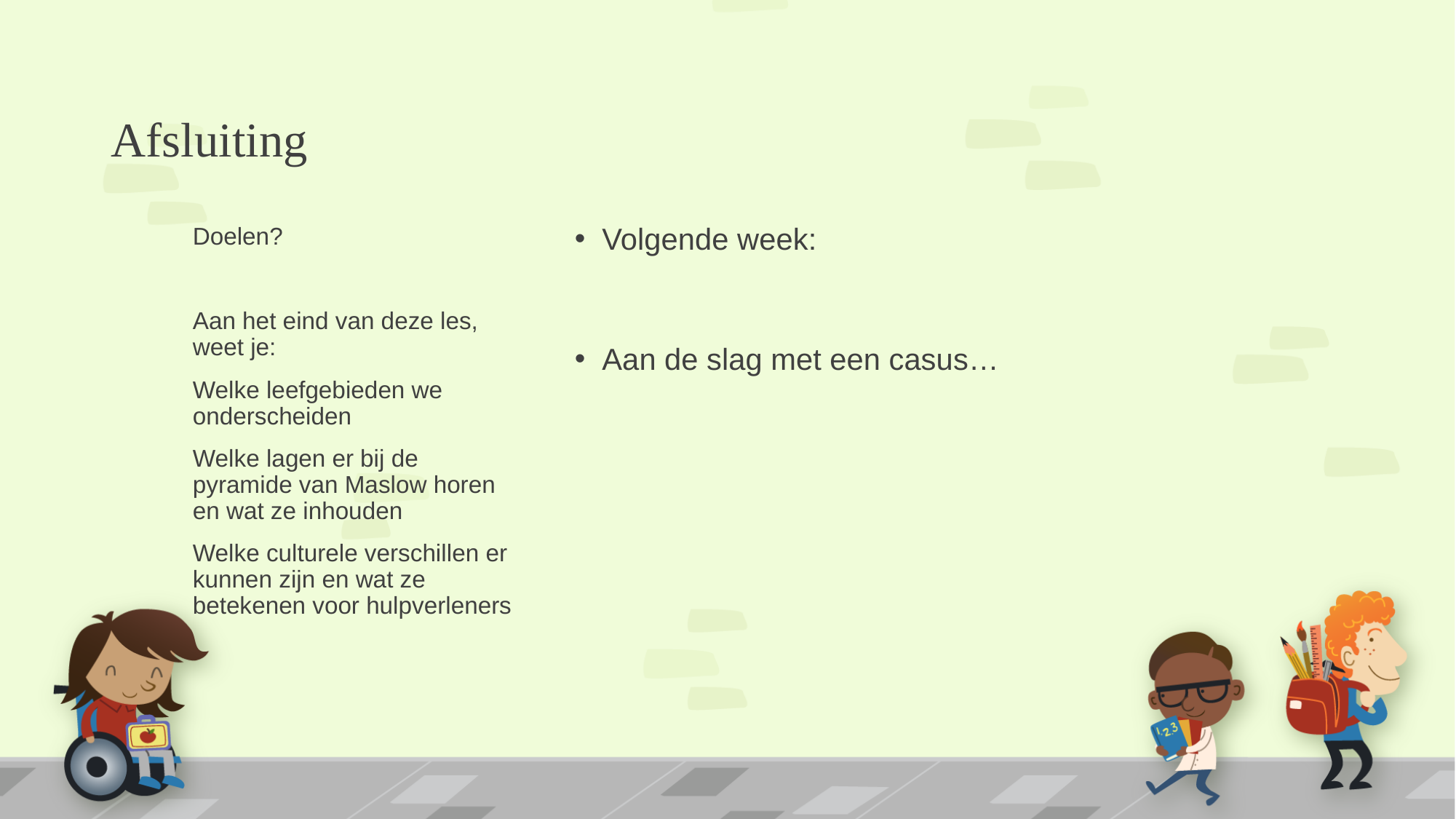

# Afsluiting
Doelen?

Aan het eind van deze les, weet je:
Welke leefgebieden we onderscheiden
Welke lagen er bij de pyramide van Maslow horen en wat ze inhouden
Welke culturele verschillen er kunnen zijn en wat ze betekenen voor hulpverleners

Volgende week:

Aan de slag met een casus…